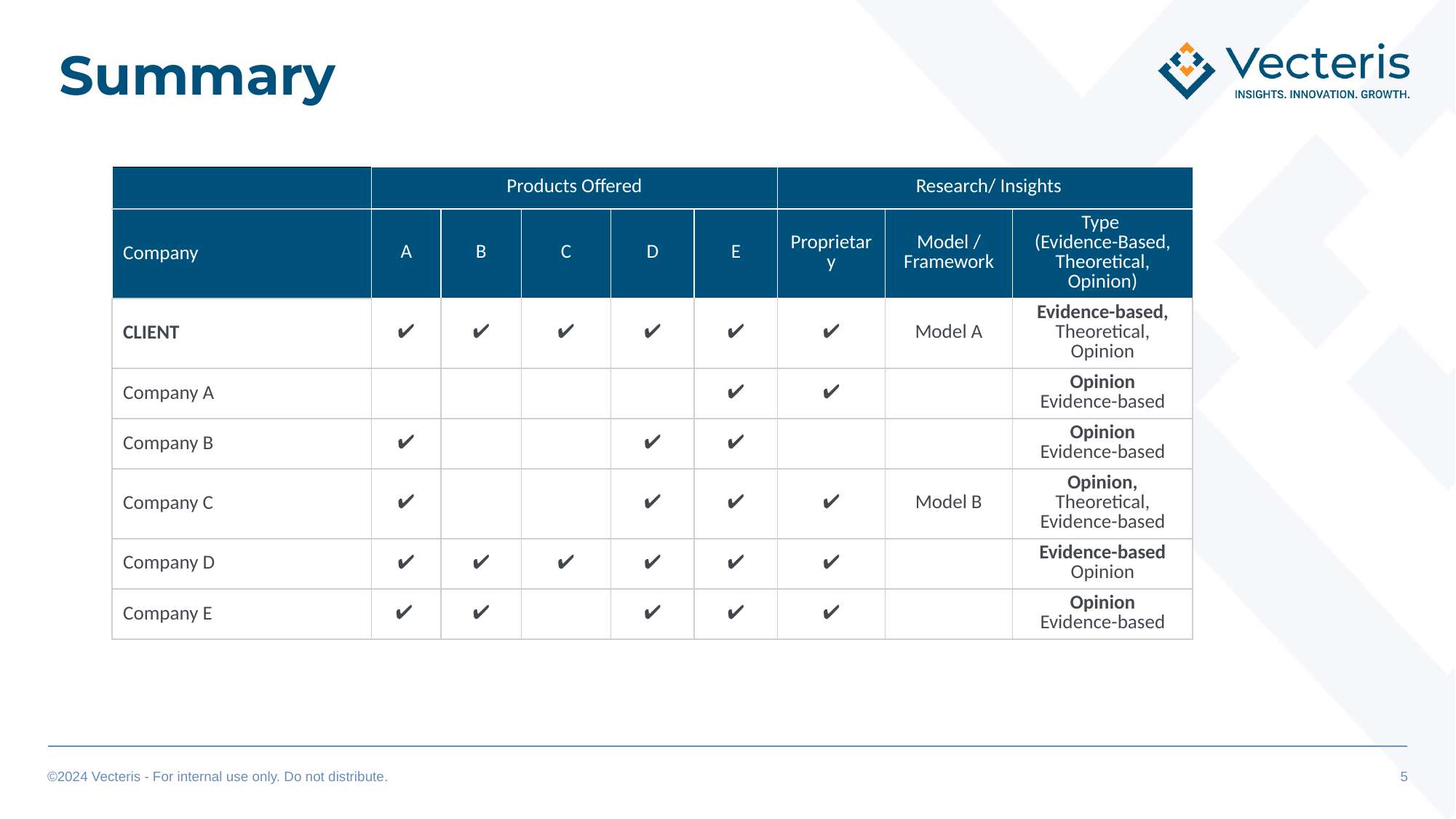

# Summary
|  | Products Offered |  |  |  |  | Research/ Insights |  |  |
| --- | --- | --- | --- | --- | --- | --- | --- | --- |
| Company | A | B | C | D | E | Proprietary | Model / Framework | Type (Evidence-Based, Theoretical, Opinion) |
| CLIENT | ✔ | ✔ | ✔ | ✔ | ✔ | ✔ | Model A | Evidence-based, Theoretical, Opinion |
| Company A |  |  |  |  | ✔ | ✔ |  | Opinion Evidence-based |
| Company B | ✔ |  |  | ✔ | ✔ |  |  | Opinion Evidence-based |
| Company C | ✔ |  |  | ✔ | ✔ | ✔ | Model B | Opinion, Theoretical, Evidence-based |
| Company D | ✔ | ✔ | ✔ | ✔ | ✔ | ✔ |  | Evidence-based Opinion |
| Company E | ✔ | ✔ |  | ✔ | ✔ | ✔ |  | Opinion Evidence-based |